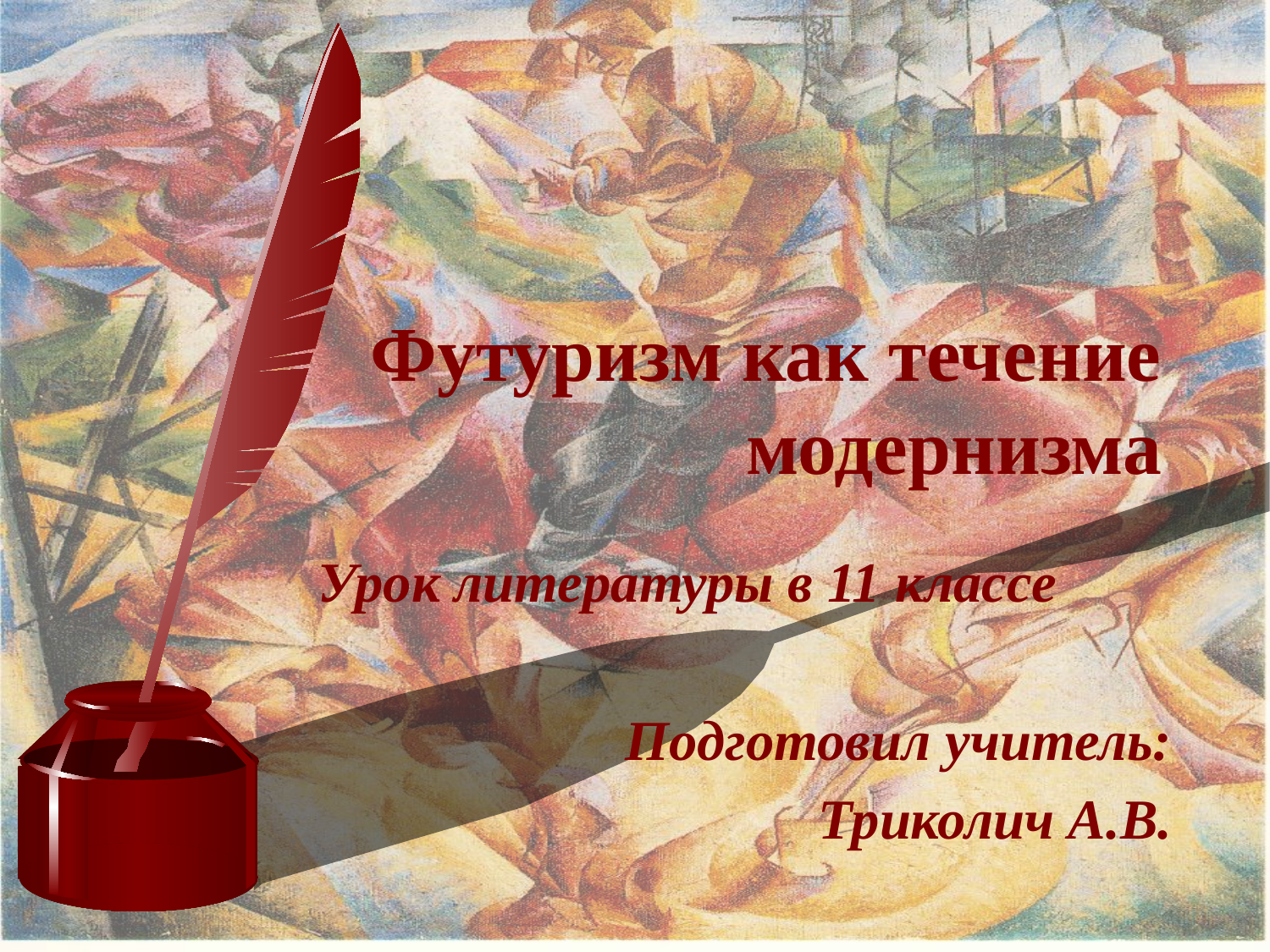

# Футуризм как течение модернизма
Урок литературы в 11 классе

Подготовил учитель:
		Триколич А.В.